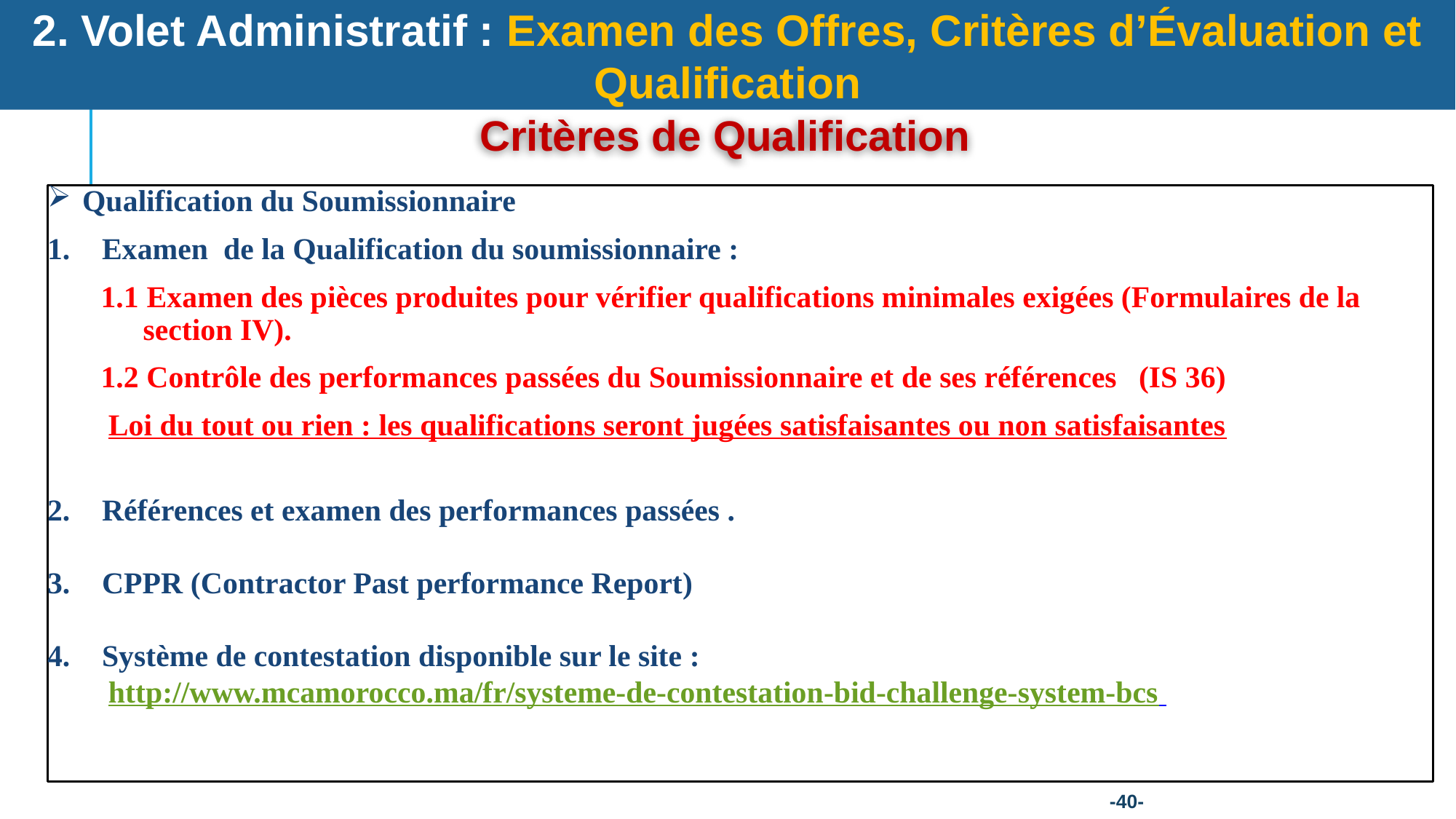

2. Volet Administratif : Examen des Offres, Critères d’Évaluation et Qualification
Critères de Qualification
 Qualification du Soumissionnaire
Examen  de la Qualification du soumissionnaire :
       1.1 Examen des pièces produites pour vérifier qualifications minimales exigées (Formulaires de la section IV).
       1.2 Contrôle des performances passées du Soumissionnaire et de ses références 	(IS 36)
        Loi du tout ou rien : les qualifications seront jugées satisfaisantes ou non satisfaisantes

Références et examen des performances passées .

CPPR (Contractor Past performance Report)

Système de contestation disponible sur le site :
        http://www.mcamorocco.ma/fr/systeme-de-contestation-bid-challenge-system-bcs

-40-